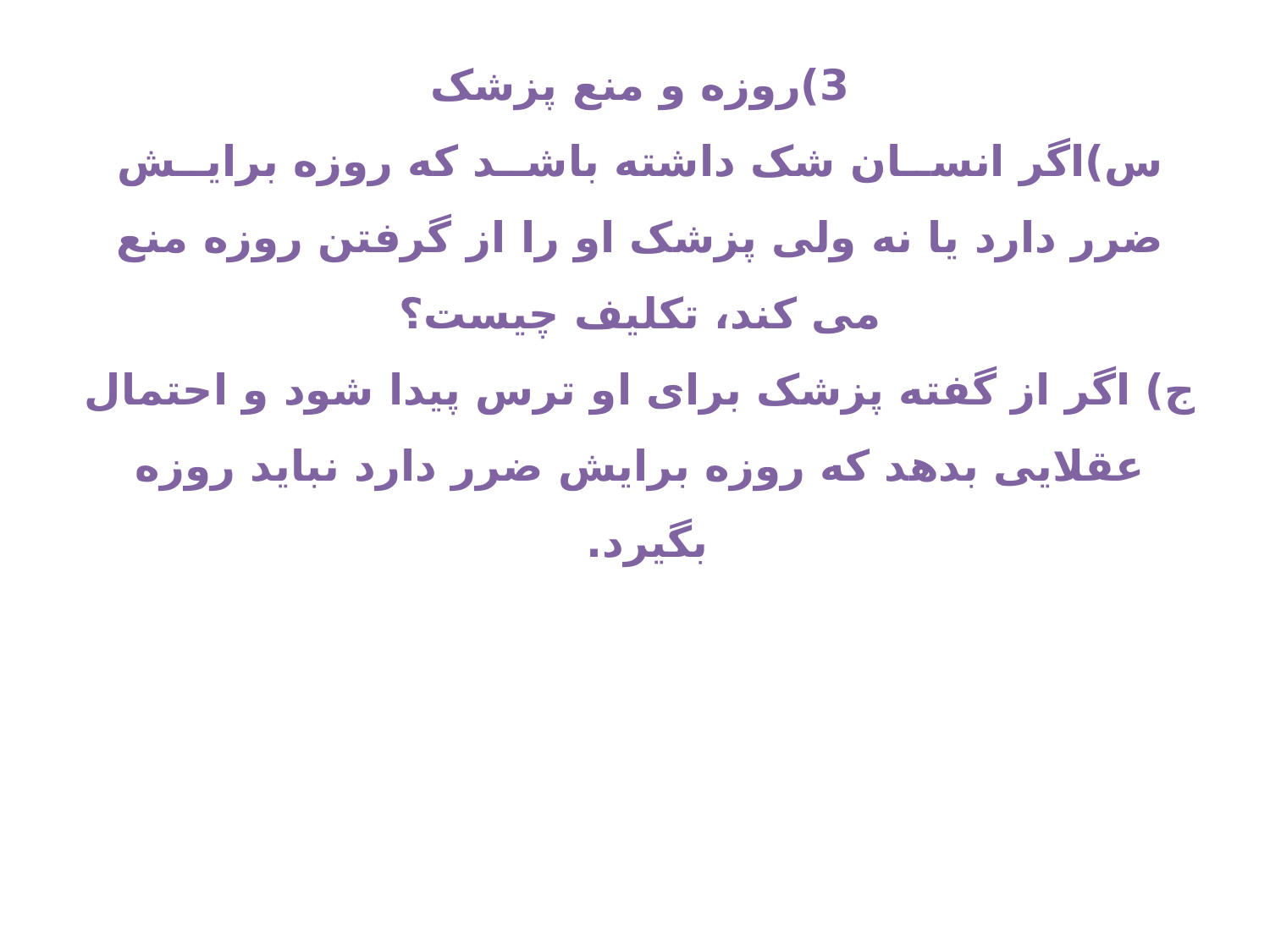

3)روزه و منع پزشک
س)اگر انســان شک داشته باشــد که روزه برایــش ضرر دارد یا نه ولی پزشک او را از گرفتن روزه منع می کند، تکلیف چیست؟
ج) اگر از گفته پزشک برای او ترس پیدا شود و احتمال عقلایی بدهد که روزه برایش ضرر دارد نباید روزه بگیرد.